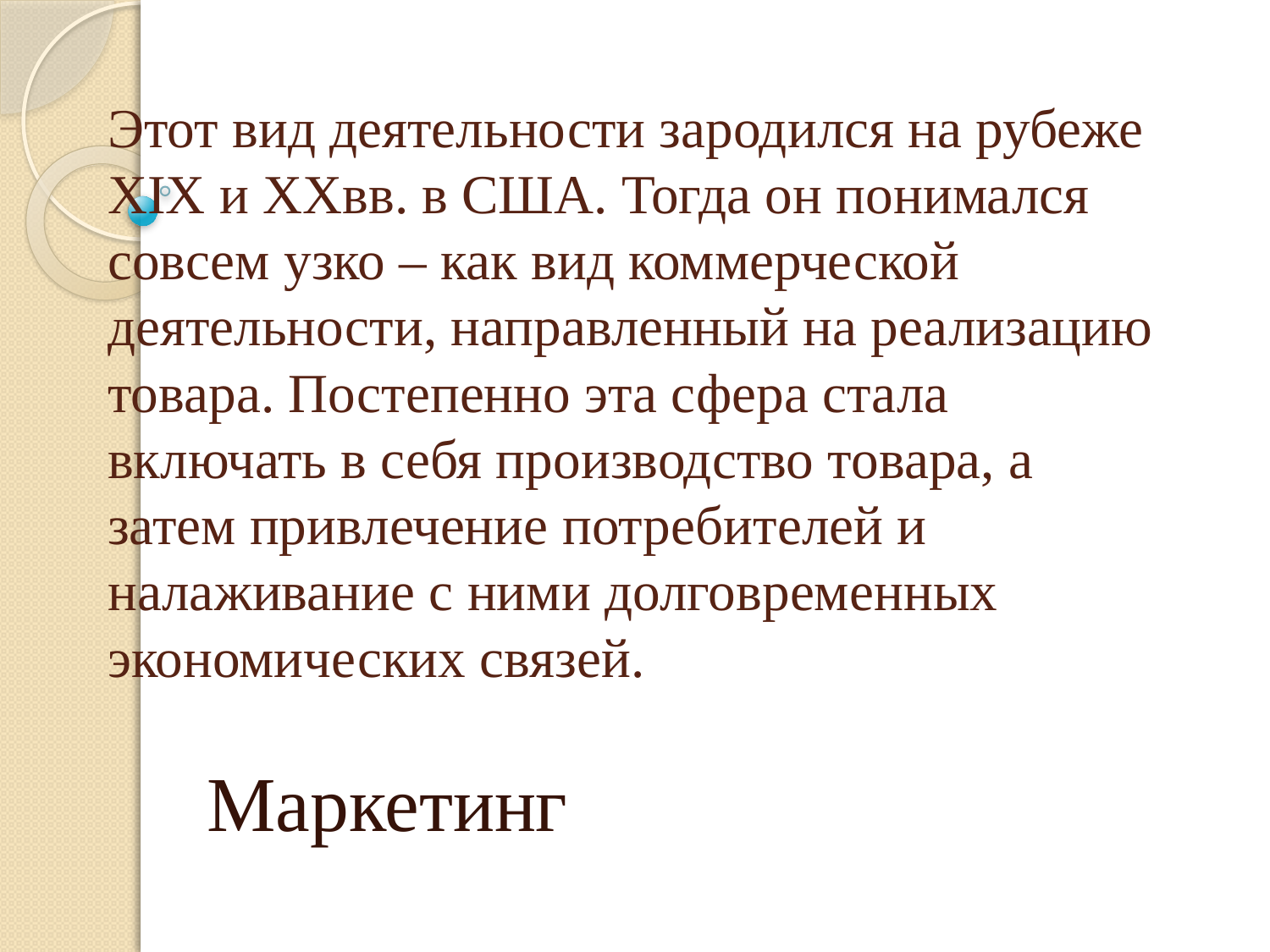

# Этот вид деятельности зародился на рубеже XIX и XXвв. в США. Тогда он понимался совсем узко – как вид коммерческой деятельности, направленный на реализацию товара. Постепенно эта сфера стала включать в себя производство товара, а затем привлечение потребителей и налаживание с ними долговременных экономических связей.
Маркетинг